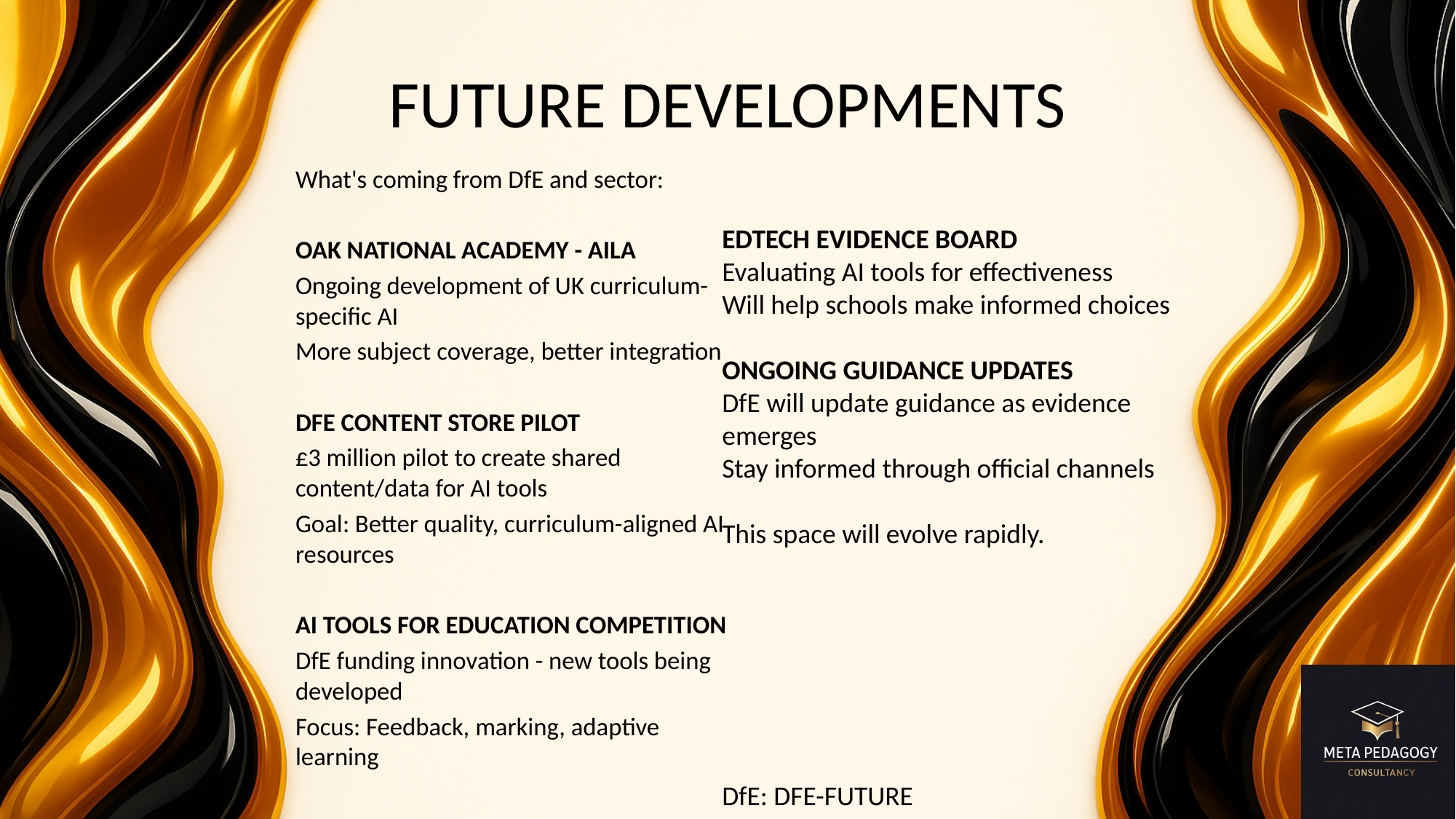

# FUTURE DEVELOPMENTS
What's coming from DfE and sector:

OAK NATIONAL ACADEMY - AILA
Ongoing development of UK curriculum-specific AI
More subject coverage, better integration

DFE CONTENT STORE PILOT
£3 million pilot to create shared content/data for AI tools
Goal: Better quality, curriculum-aligned AI resources

AI TOOLS FOR EDUCATION COMPETITION
DfE funding innovation - new tools being developed
Focus: Feedback, marking, adaptive learning

EDTECH EVIDENCE BOARD
Evaluating AI tools for effectiveness
Will help schools make informed choices

ONGOING GUIDANCE UPDATES
DfE will update guidance as evidence emerges
Stay informed through official channels

This space will evolve rapidly.

DfE: DFE-FUTURE